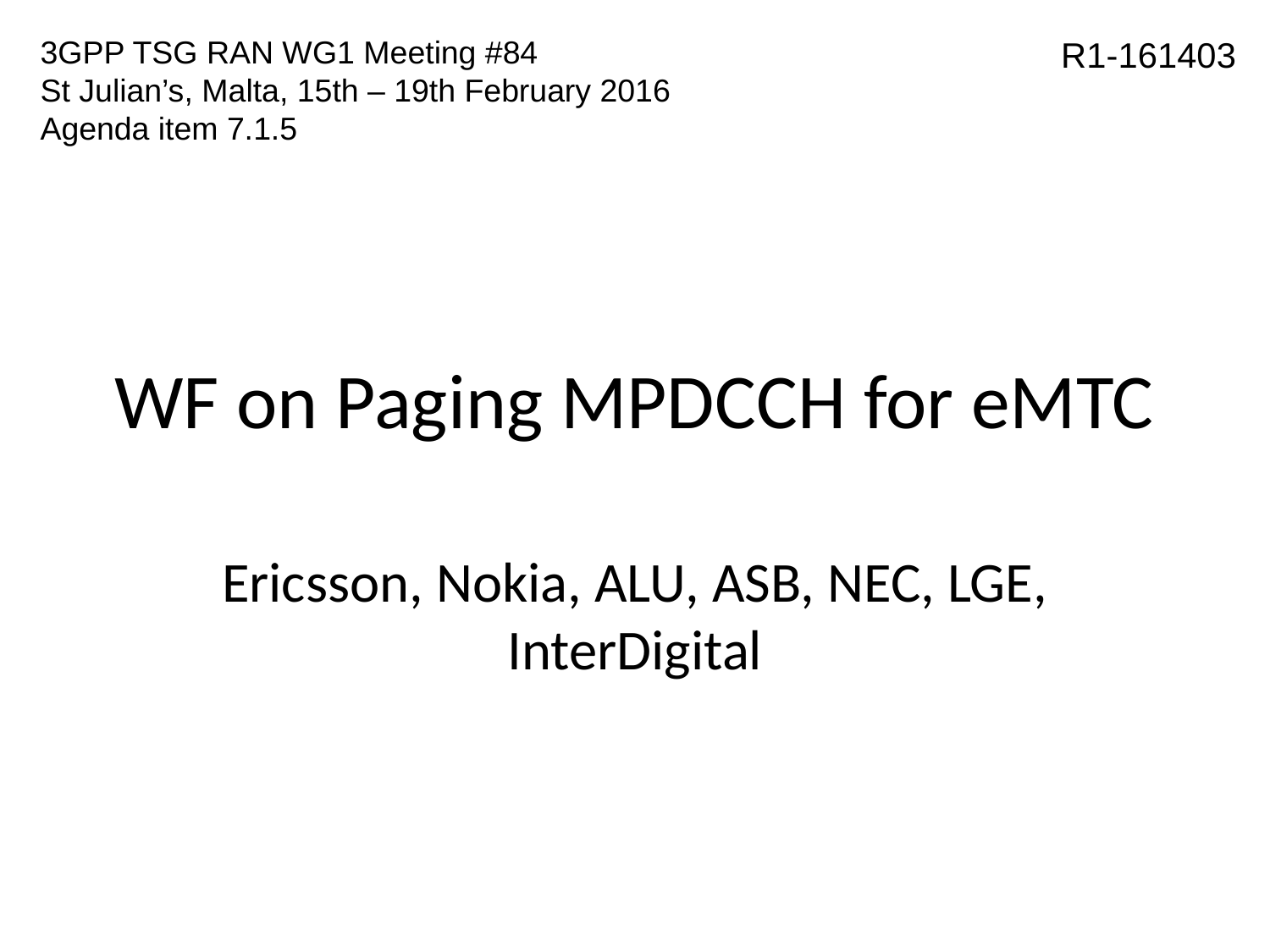

3GPP TSG RAN WG1 Meeting #84
St Julian’s, Malta, 15th – 19th February 2016
Agenda item 7.1.5
R1-161403
# WF on Paging MPDCCH for eMTC
Ericsson, Nokia, ALU, ASB, NEC, LGE, InterDigital